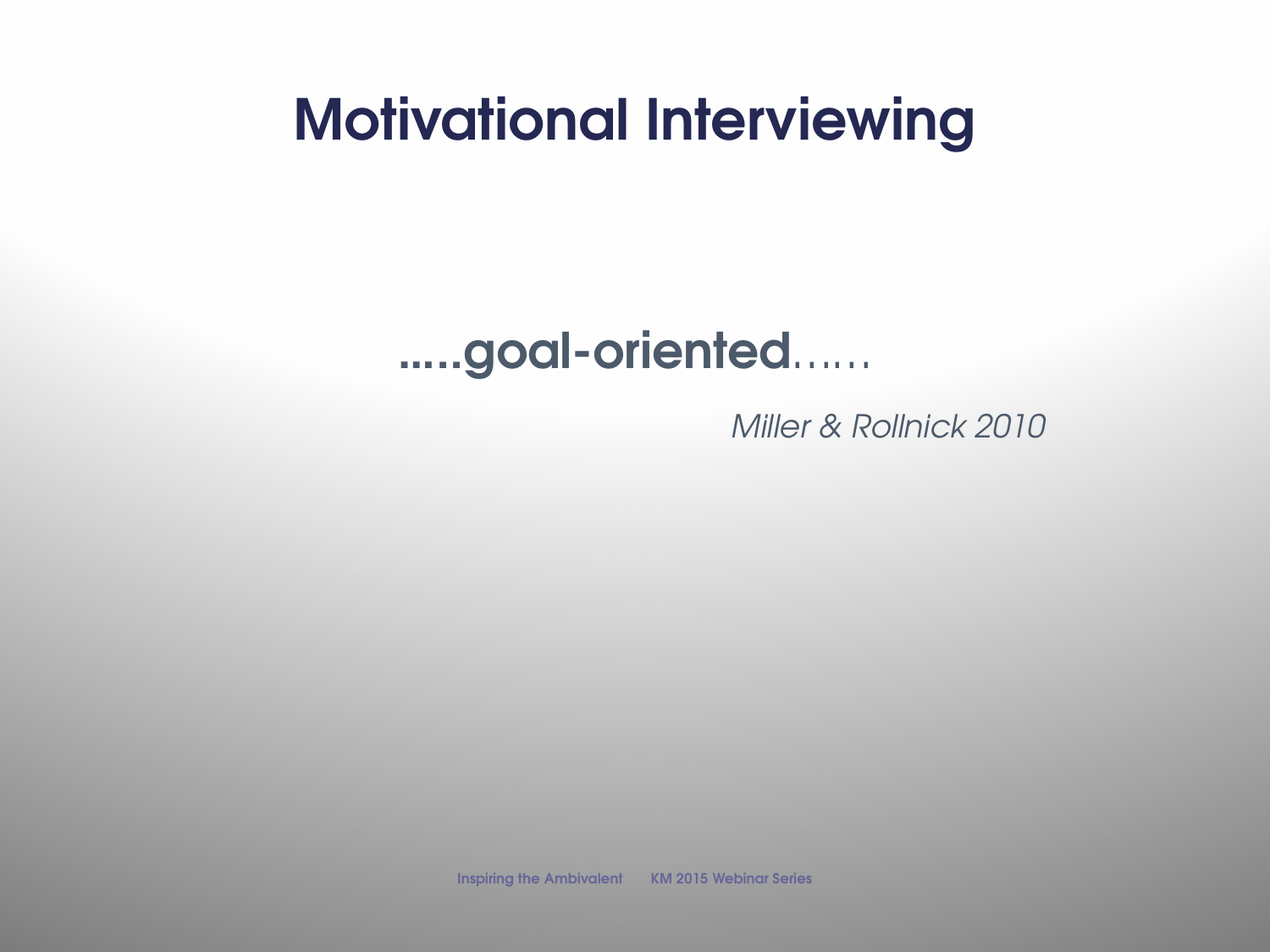

# Motivational Interviewing

…..goal-oriented……
						Miller & Rollnick 2010
Inspiring the Ambivalent       KM 2015 Webinar Series